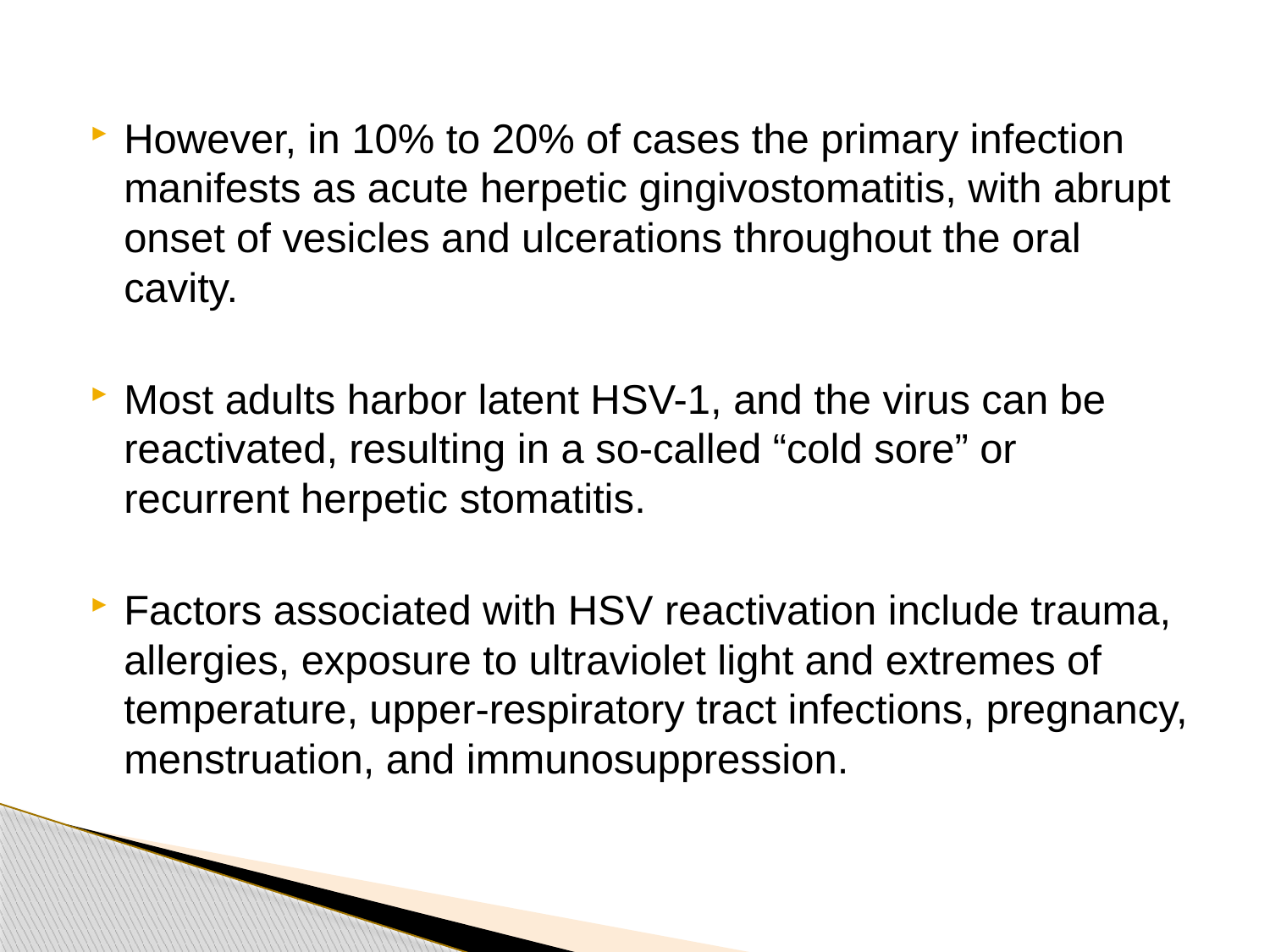

However, in 10% to 20% of cases the primary infection manifests as acute herpetic gingivostomatitis, with abrupt onset of vesicles and ulcerations throughout the oral cavity.

Most adults harbor latent HSV-1, and the virus can be reactivated, resulting in a so-called “cold sore” or recurrent herpetic stomatitis.

Factors associated with HSV reactivation include trauma, allergies, exposure to ultraviolet light and extremes of temperature, upper-respiratory tract infections, pregnancy, menstruation, and immunosuppression.